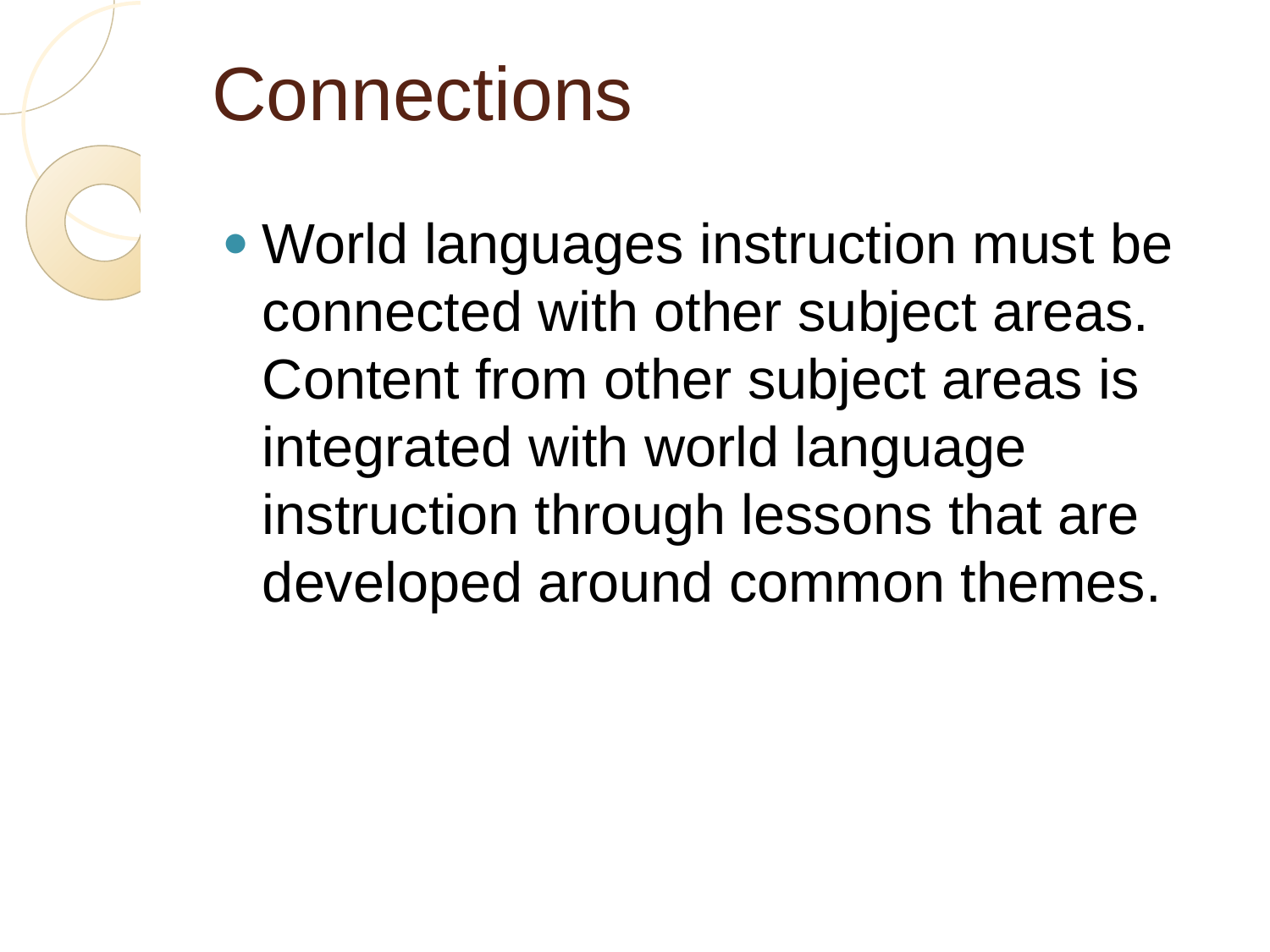

# Connections
World languages instruction must be connected with other subject areas. Content from other subject areas is integrated with world language instruction through lessons that are developed around common themes.